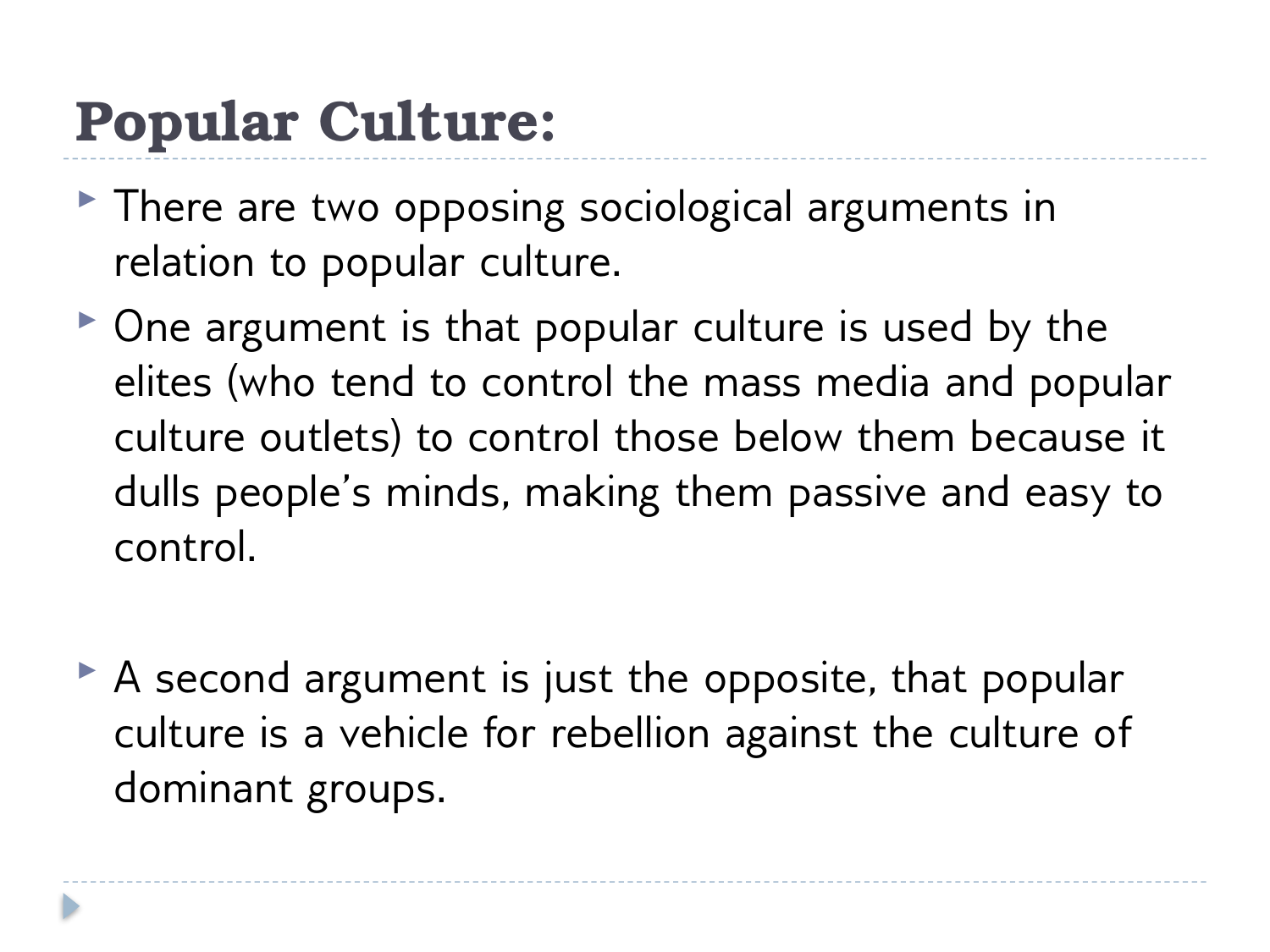

# Popular Culture:
There are two opposing sociological arguments in relation to popular culture.
One argument is that popular culture is used by the elites (who tend to control the mass media and popular culture outlets) to control those below them because it dulls people’s minds, making them passive and easy to control.

A second argument is just the opposite, that popular culture is a vehicle for rebellion against the culture of dominant groups.